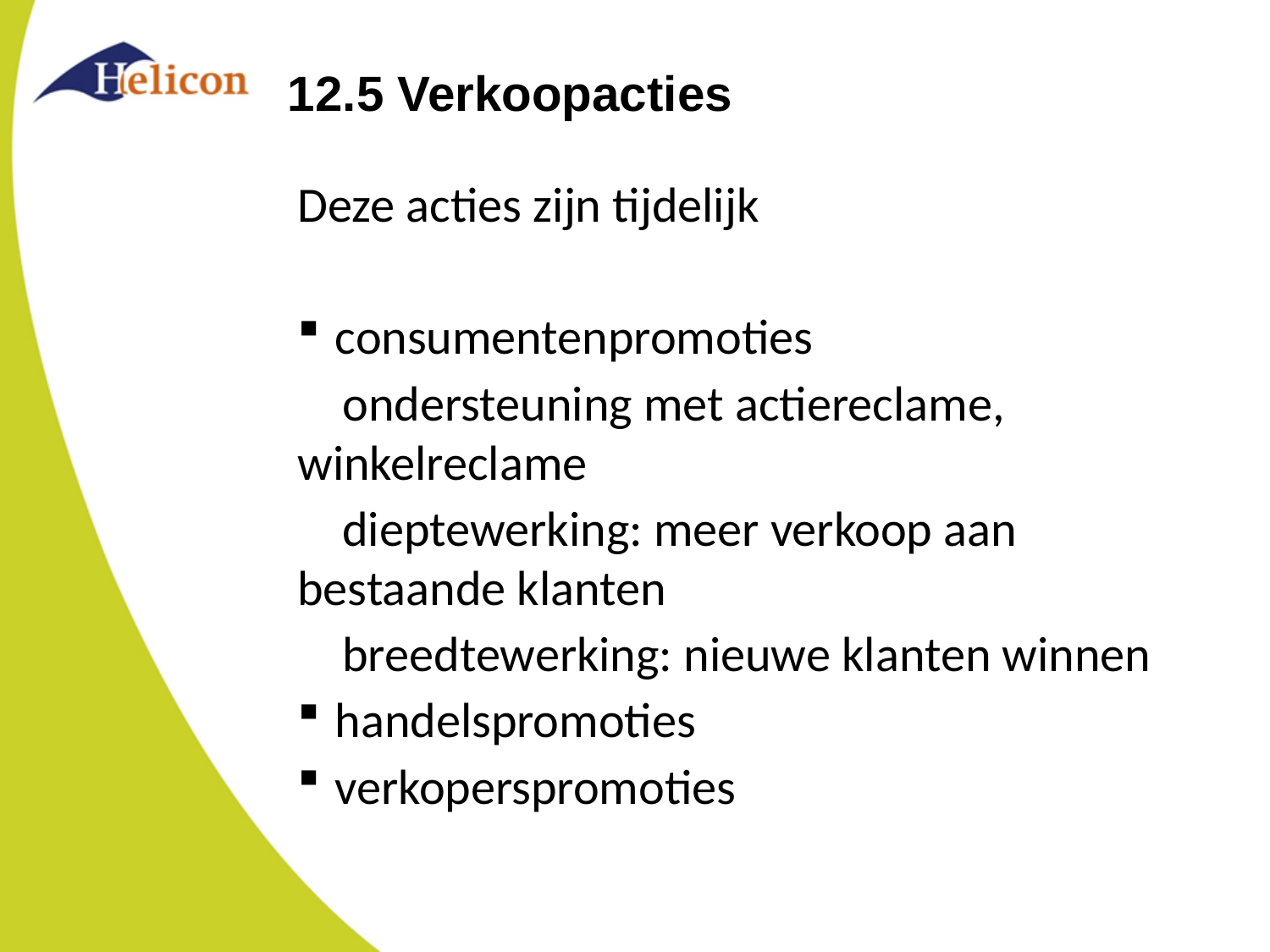

# 12.5 Verkoopacties
Deze acties zijn tijdelijk

consumentenpromoties
    ondersteuning met actiereclame, winkelreclame
    dieptewerking: meer verkoop aan bestaande klanten
    breedtewerking: nieuwe klanten winnen
handelspromoties
verkoperspromoties